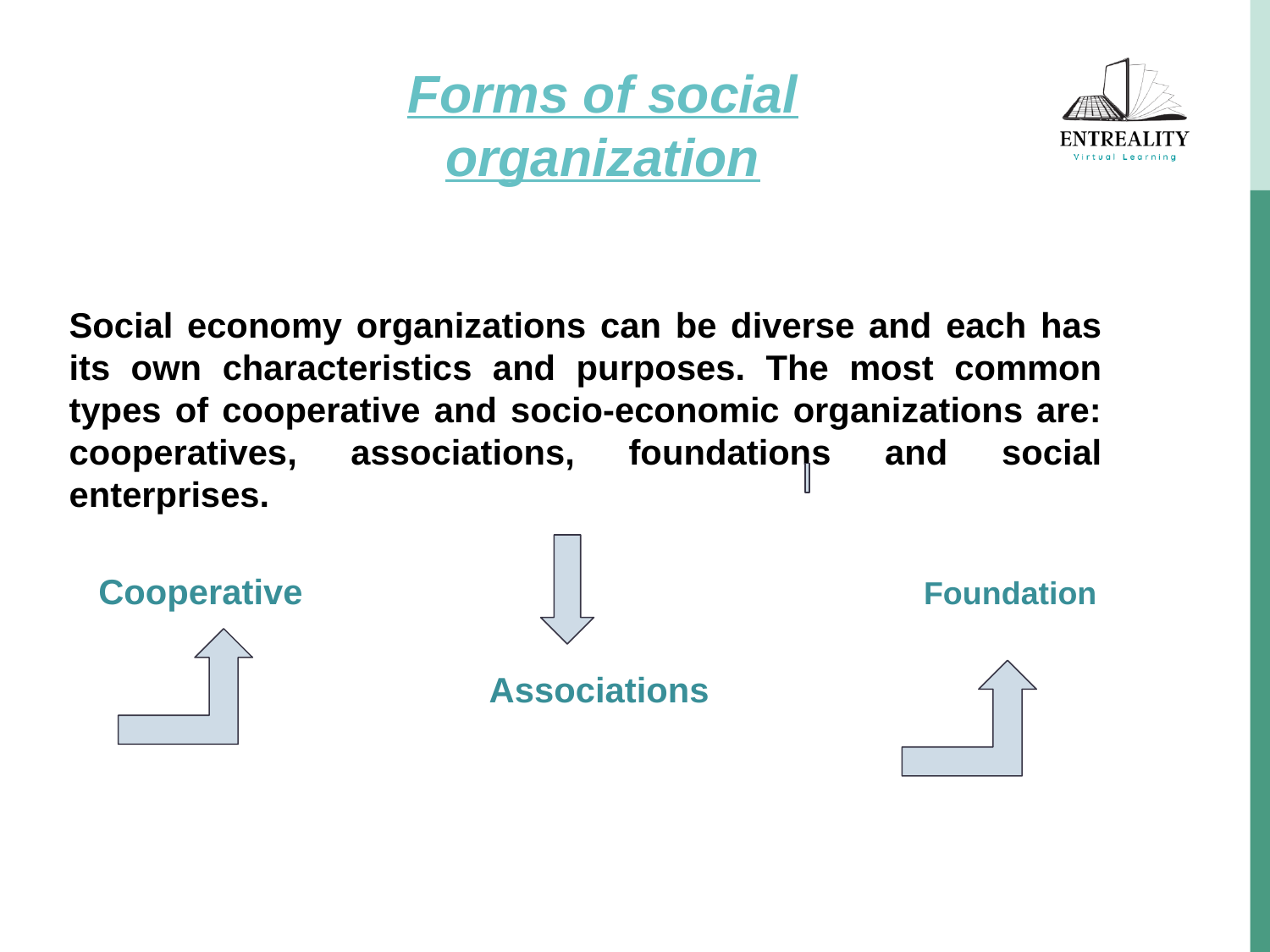

# Forms of social organization

Social economy organizations can be diverse and each has its own characteristics and purposes. The most common types of cooperative and socio-economic organizations are: cooperatives, associations, foundations and social enterprises.

   Cooperative                                                                           Foundation

                                                    Associations